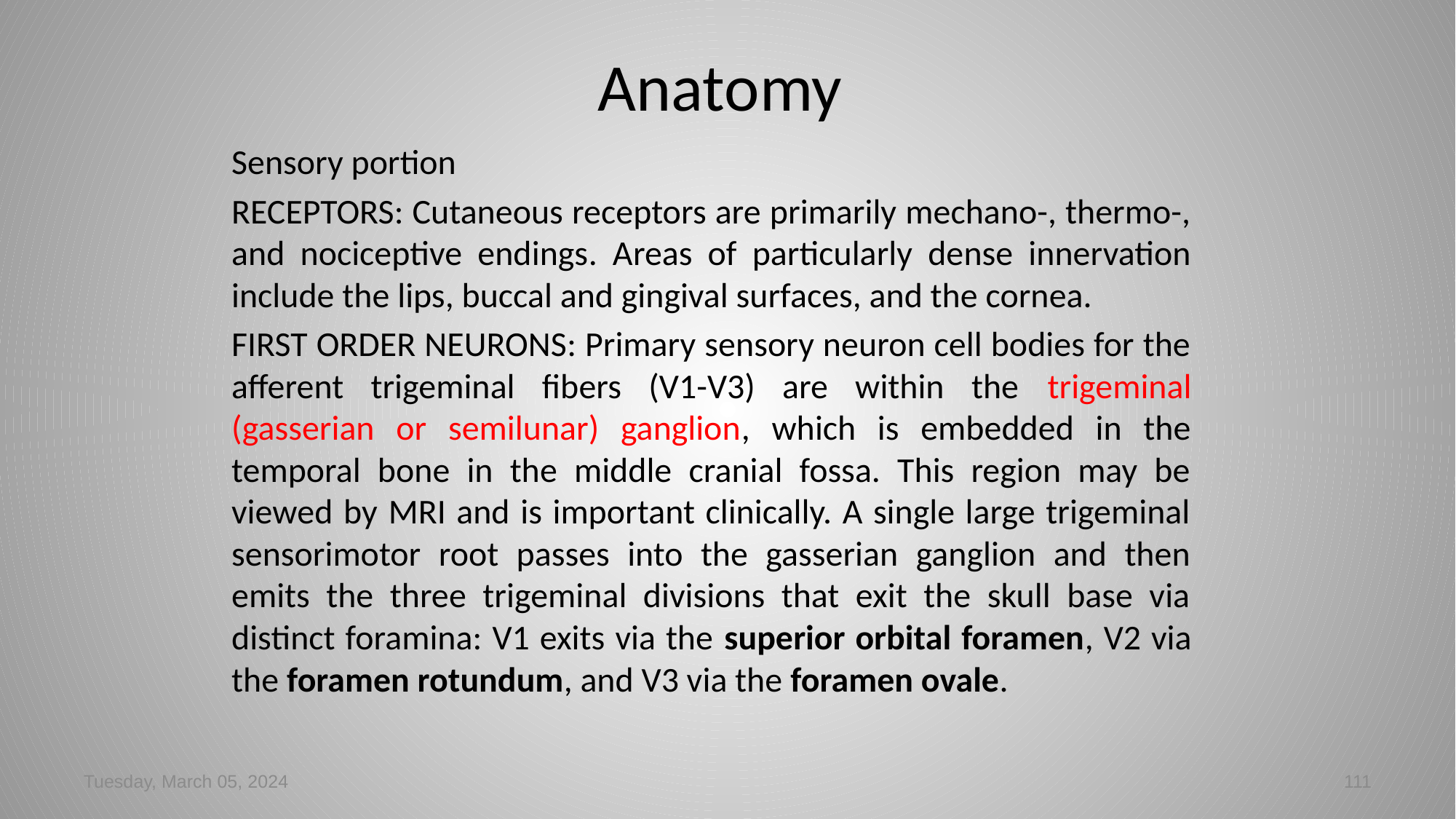

# Anatomy
Sensory portion
RECEPTORS: Cutaneous receptors are primarily mechano-, thermo-, and nociceptive endings. Areas of particularly dense innervation include the lips, buccal and gingival surfaces, and the cornea.
FIRST ORDER NEURONS: Primary sensory neuron cell bodies for the afferent trigeminal fibers (V1-V3) are within the trigeminal (gasserian or semilunar) ganglion, which is embedded in the temporal bone in the middle cranial fossa. This region may be viewed by MRI and is important clinically. A single large trigeminal sensorimotor root passes into the gasserian ganglion and then emits the three trigeminal divisions that exit the skull base via distinct foramina: V1 exits via the superior orbital foramen, V2 via the foramen rotundum, and V3 via the foramen ovale.
Tuesday, March 05, 2024
111